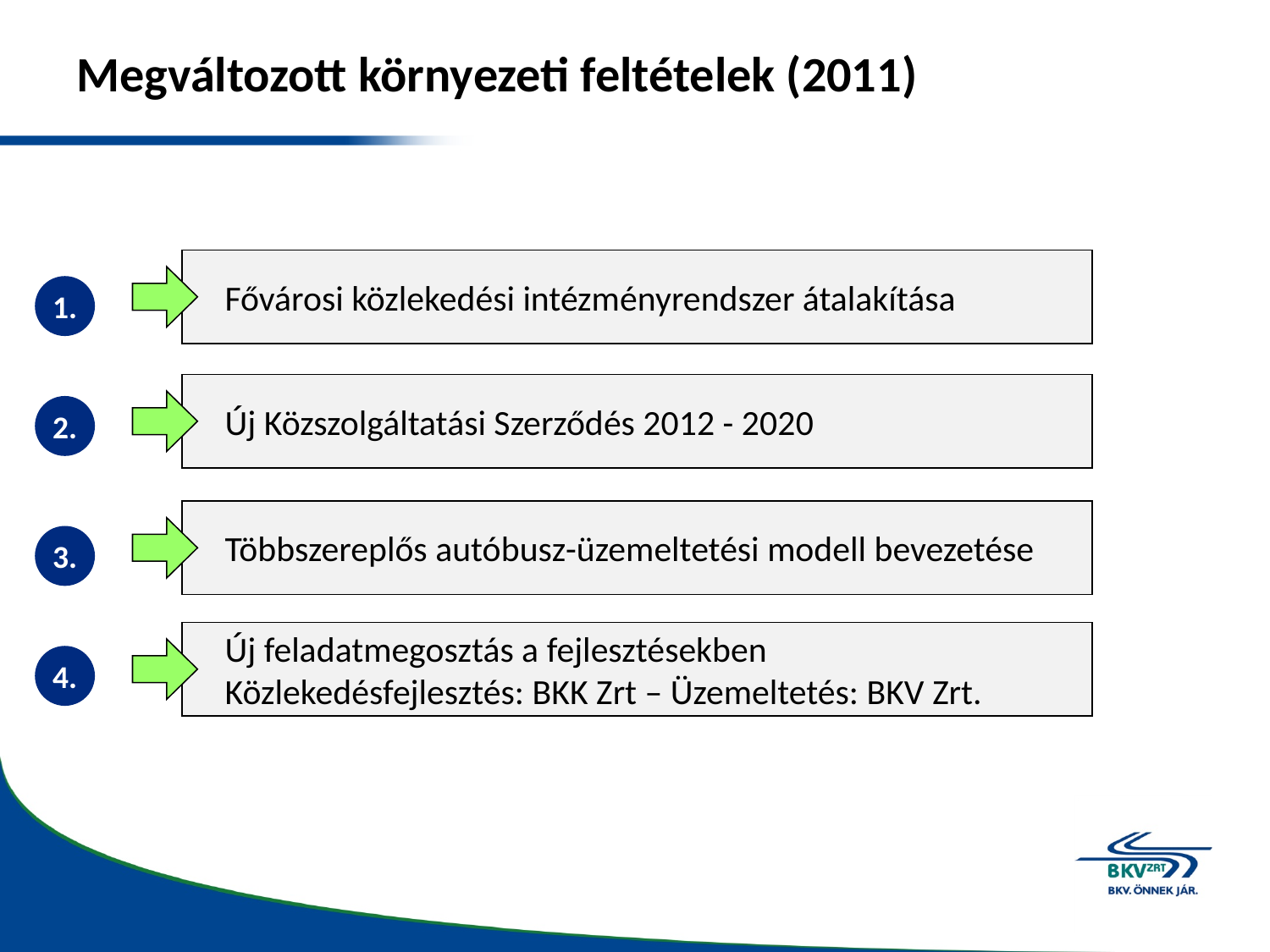

# Megváltozott környezeti feltételek (2011)

Fővárosi közlekedési intézményrendszer átalakítása

1.

Új Közszolgáltatási Szerződés 2012 - 2020

2.

Többszereplős autóbusz-üzemeltetési modell bevezetése

3.

Új feladatmegosztás a fejlesztésekben      Közlekedésfejlesztés: BKK Zrt – Üzemeltetés: BKV Zrt.

4.